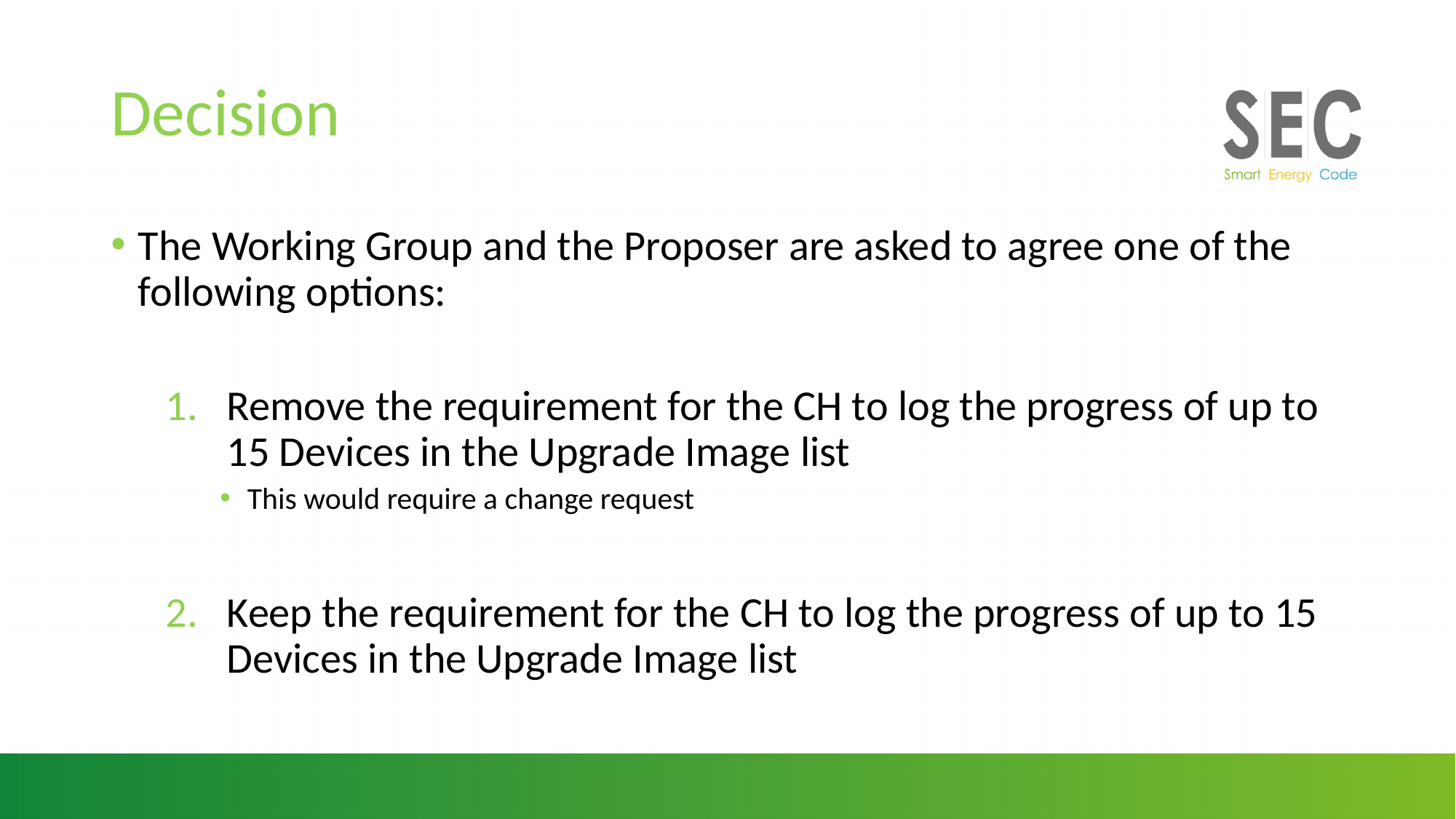

# Decision
The Working Group and the Proposer are asked to agree one of the following options:

Remove the requirement for the CH to log the progress of up to 15 Devices in the Upgrade Image list
This would require a change request

Keep the requirement for the CH to log the progress of up to 15 Devices in the Upgrade Image list